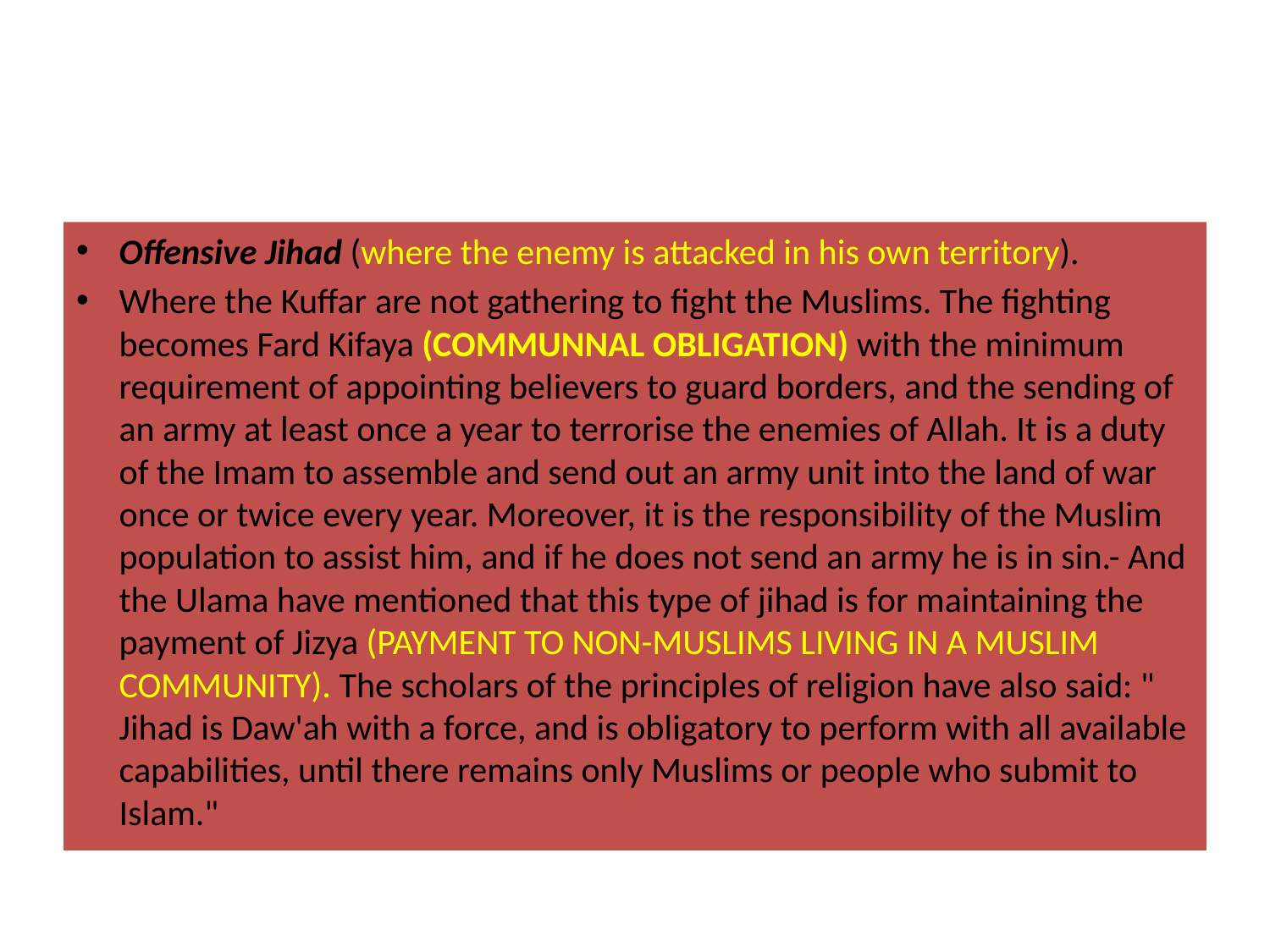

Offensive Jihad (where the enemy is attacked in his own territory).
Where the Kuffar are not gathering to fight the Muslims. The fighting becomes Fard Kifaya (COMMUNNAL OBLIGATION) with the minimum requirement of appointing believers to guard borders, and the sending of an army at least once a year to terrorise the enemies of Allah. It is a duty of the Imam to assemble and send out an army unit into the land of war once or twice every year. Moreover, it is the responsibility of the Muslim population to assist him, and if he does not send an army he is in sin.- And the Ulama have mentioned that this type of jihad is for maintaining the payment of Jizya (PAYMENT TO NON-MUSLIMS LIVING IN A MUSLIM COMMUNITY). The scholars of the principles of religion have also said: " Jihad is Daw'ah with a force, and is obligatory to perform with all available capabilities, until there remains only Muslims or people who submit to Islam."